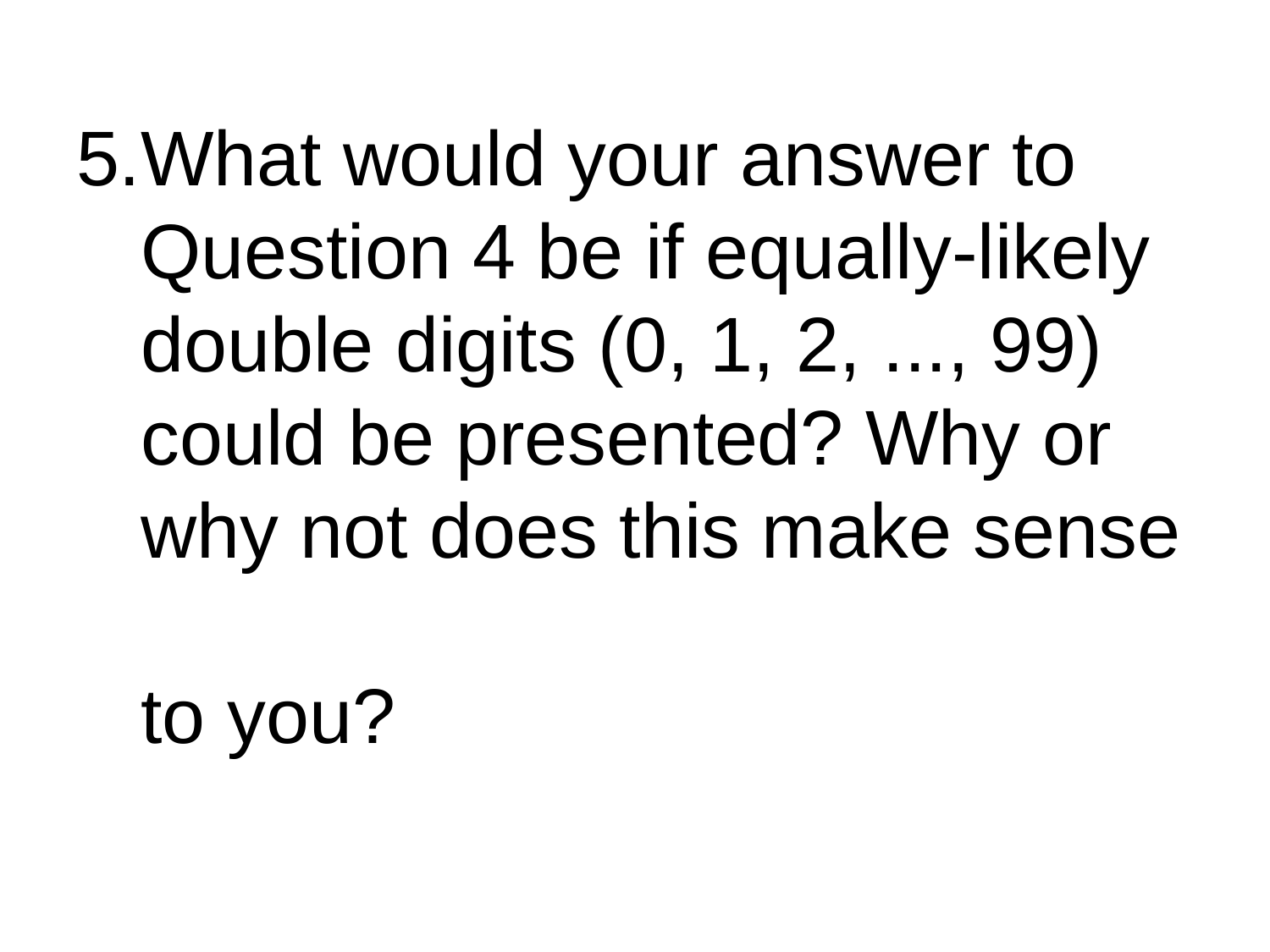

5.What would your answer to
   Question 4 be if equally-likely
   double digits (0, 1, 2, ..., 99)
   could be presented? Why or
   why not does this make sense
   to you?